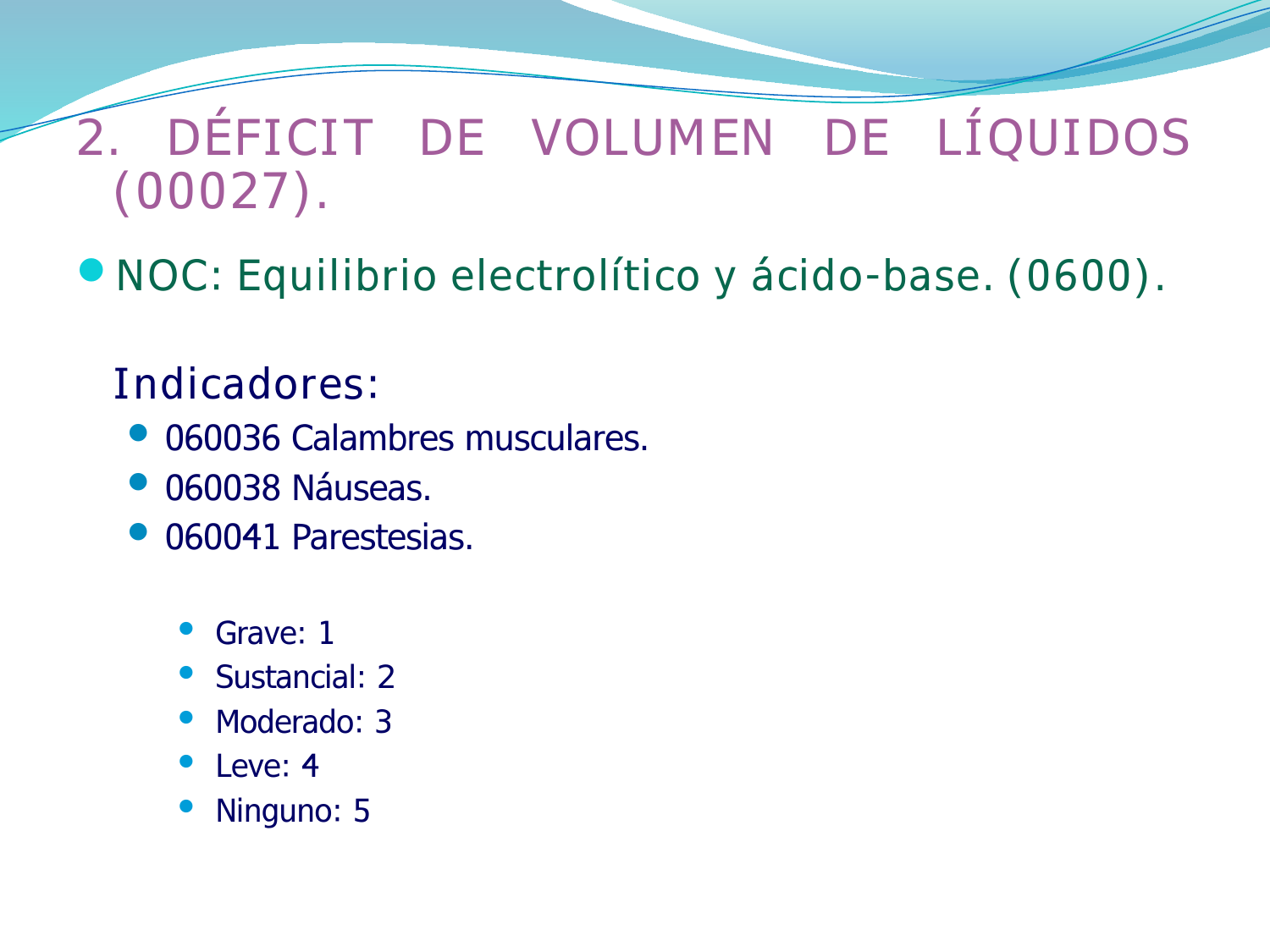

2. DÉFICIT DE VOLUMEN DE LÍQUIDOS (00027).

NOC: Equilibrio electrolítico y ácido-base. (0600).

	Indicadores:
060036 Calambres musculares.
060038 Náuseas.
060041 Parestesias.

Grave: 1
Sustancial: 2
Moderado: 3
Leve: 4
Ninguno: 5